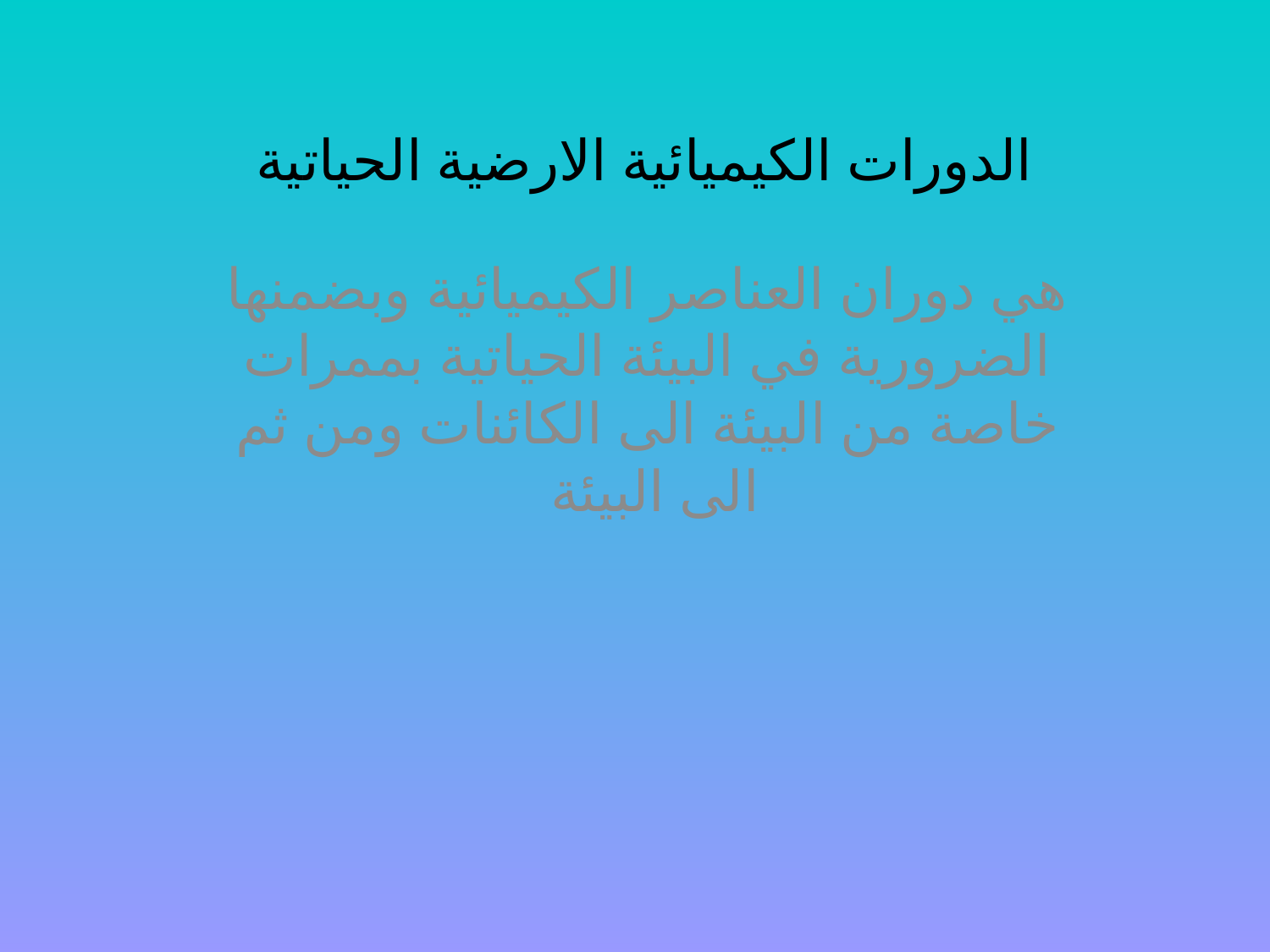

# الدورات الكيميائية الارضية الحياتية
هي دوران العناصر الكيميائية وبضمنها الضرورية في البيئة الحياتية بممرات خاصة من البيئة الى الكائنات ومن ثم الى البيئة